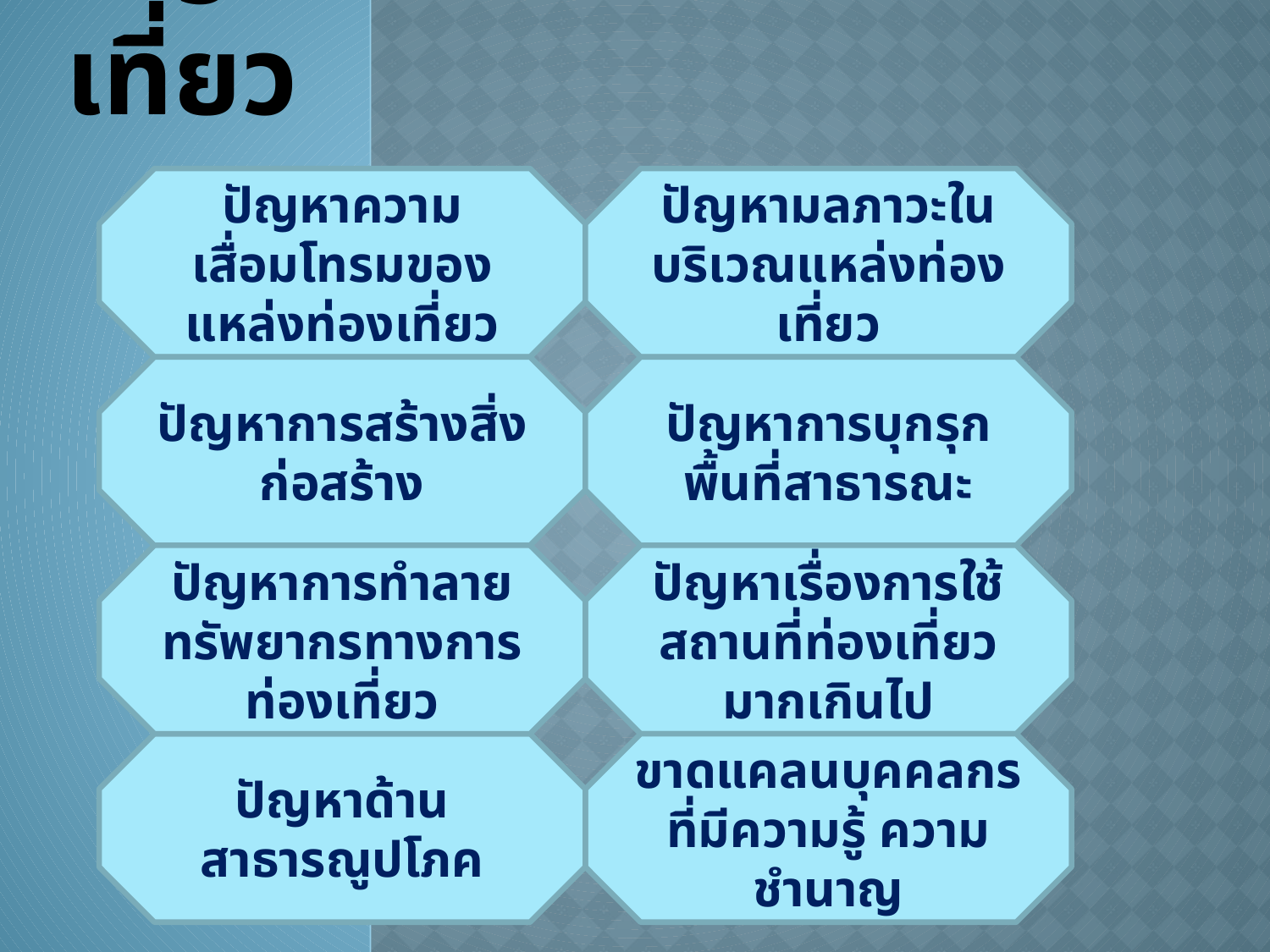

# ปัญหาเกี่ยวกับแหล่งท่องเที่ยว
ปัญหาความเสื่อมโทรมของแหล่งท่องเที่ยว
ปัญหามลภาวะในบริเวณแหล่งท่องเที่ยว
ปัญหาการสร้างสิ่งก่อสร้าง
ปัญหาการบุกรุกพื้นที่สาธารณะ
ปัญหาการทำลายทรัพยากรทางการท่องเที่ยว
ปัญหาเรื่องการใช้สถานที่ท่องเที่ยวมากเกินไป
ปัญหาด้านสาธารณูปโภค
ขาดแคลนบุคคลกรที่มีความรู้ ความชำนาญ